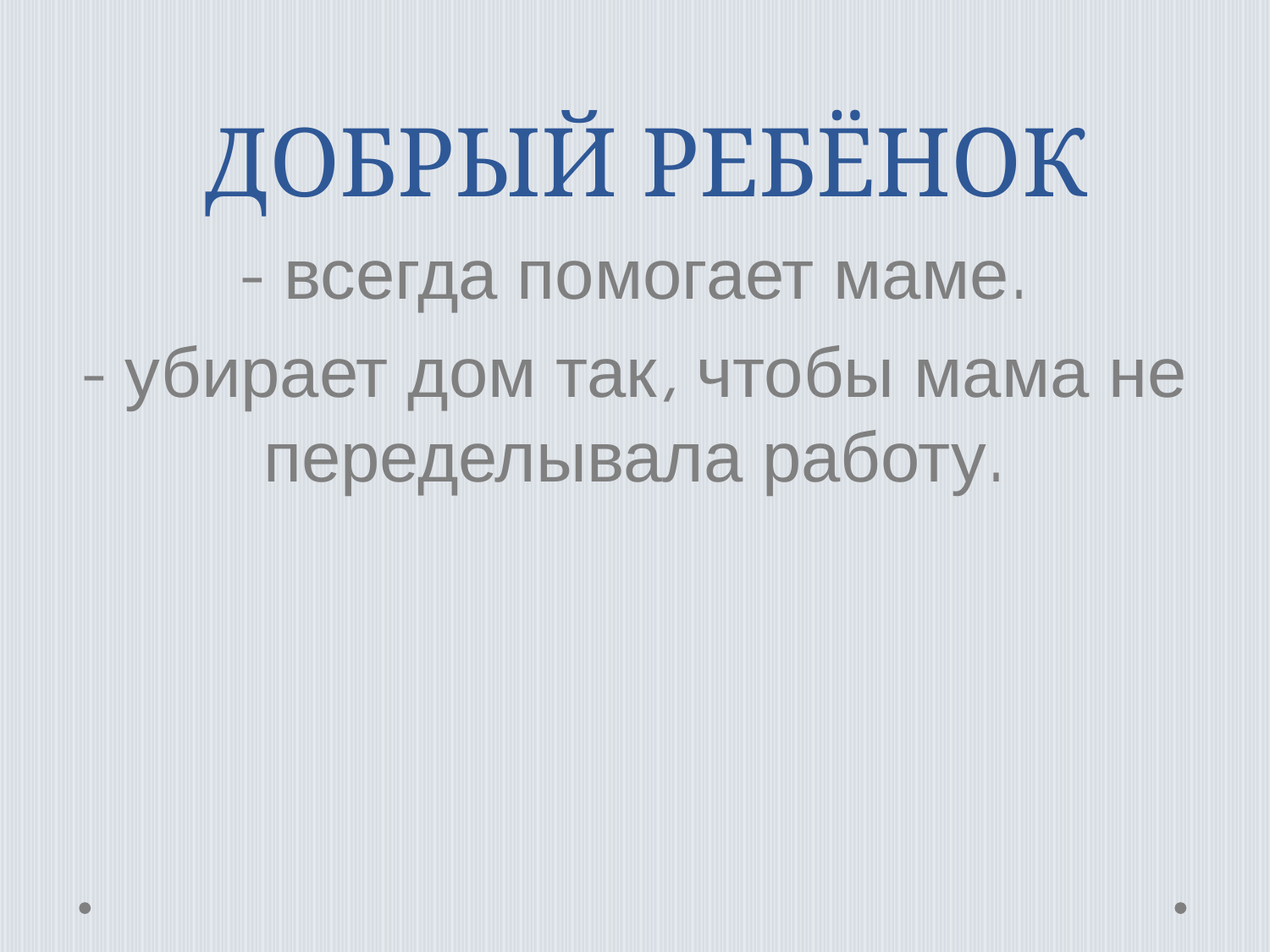

# ДОБРЫЙ РЕБЁНОК
- всегда помогает маме.
- убирает дом так, чтобы мама не переделывала работу.